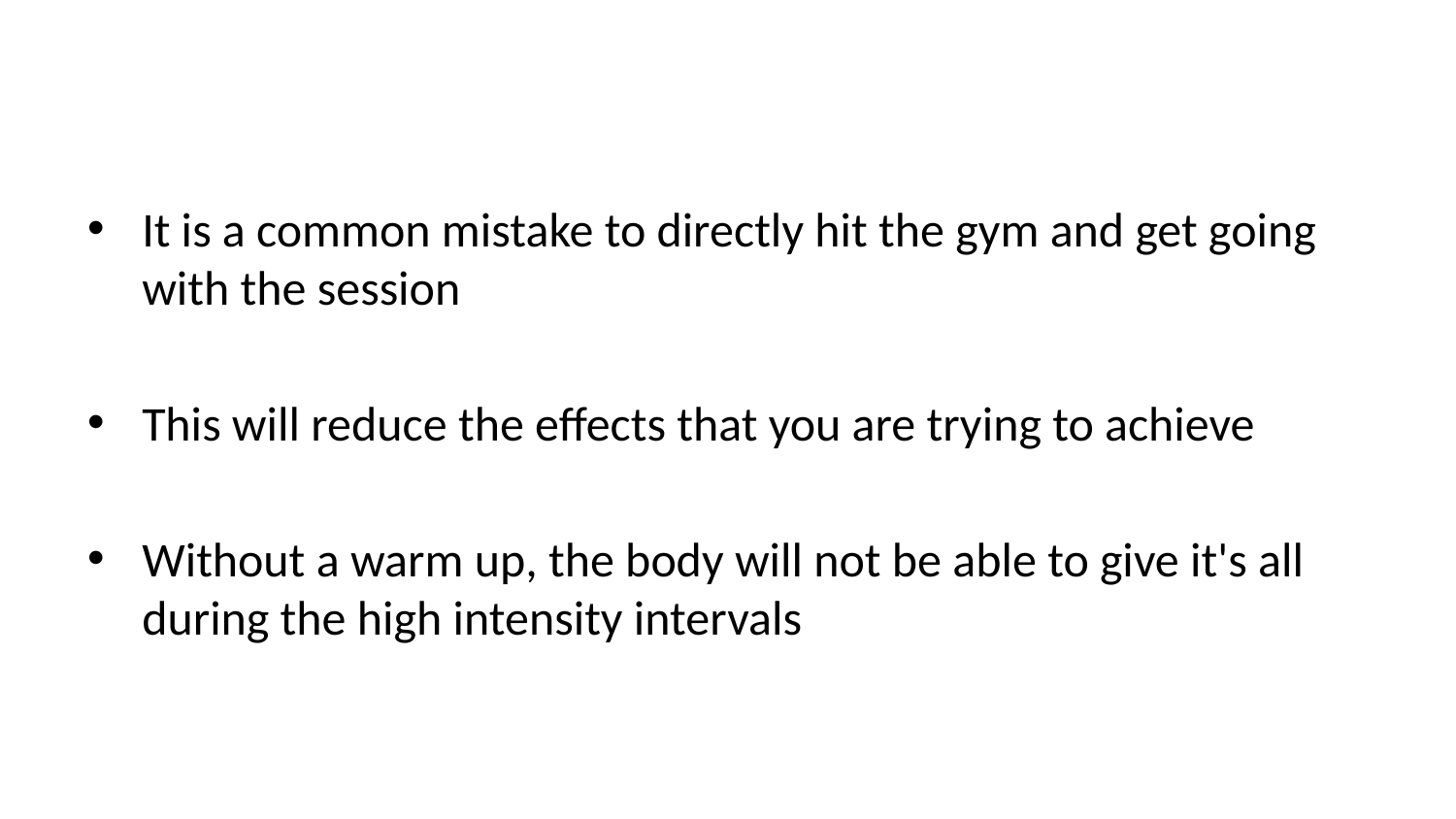

It is a common mistake to directly hit the gym and get going with the session

This will reduce the effects that you are trying to achieve

Without a warm up, the body will not be able to give it's all during the high intensity intervals